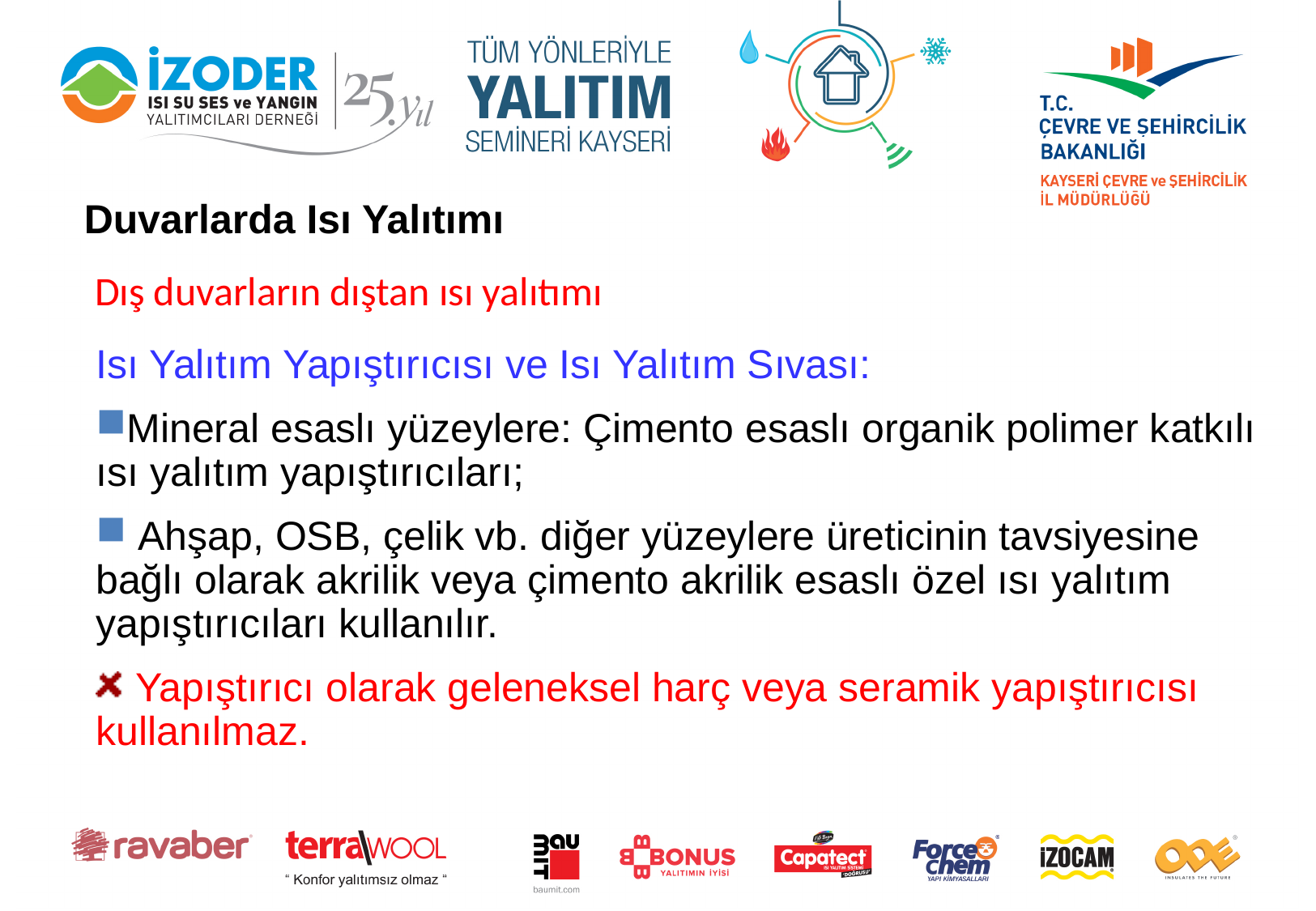

Duvarlarda Isı Yalıtımı
Dış duvarların dıştan ısı yalıtımı
Isı Yalıtım Yapıştırıcısı ve Isı Yalıtım Sıvası:
Mineral esaslı yüzeylere: Çimento esaslı organik polimer katkılı ısı yalıtım yapıştırıcıları;
 Ahşap, OSB, çelik vb. diğer yüzeylere üreticinin tavsiyesine bağlı olarak akrilik veya çimento akrilik esaslı özel ısı yalıtım yapıştırıcıları kullanılır.
 Yapıştırıcı olarak geleneksel harç veya seramik yapıştırıcısı kullanılmaz.